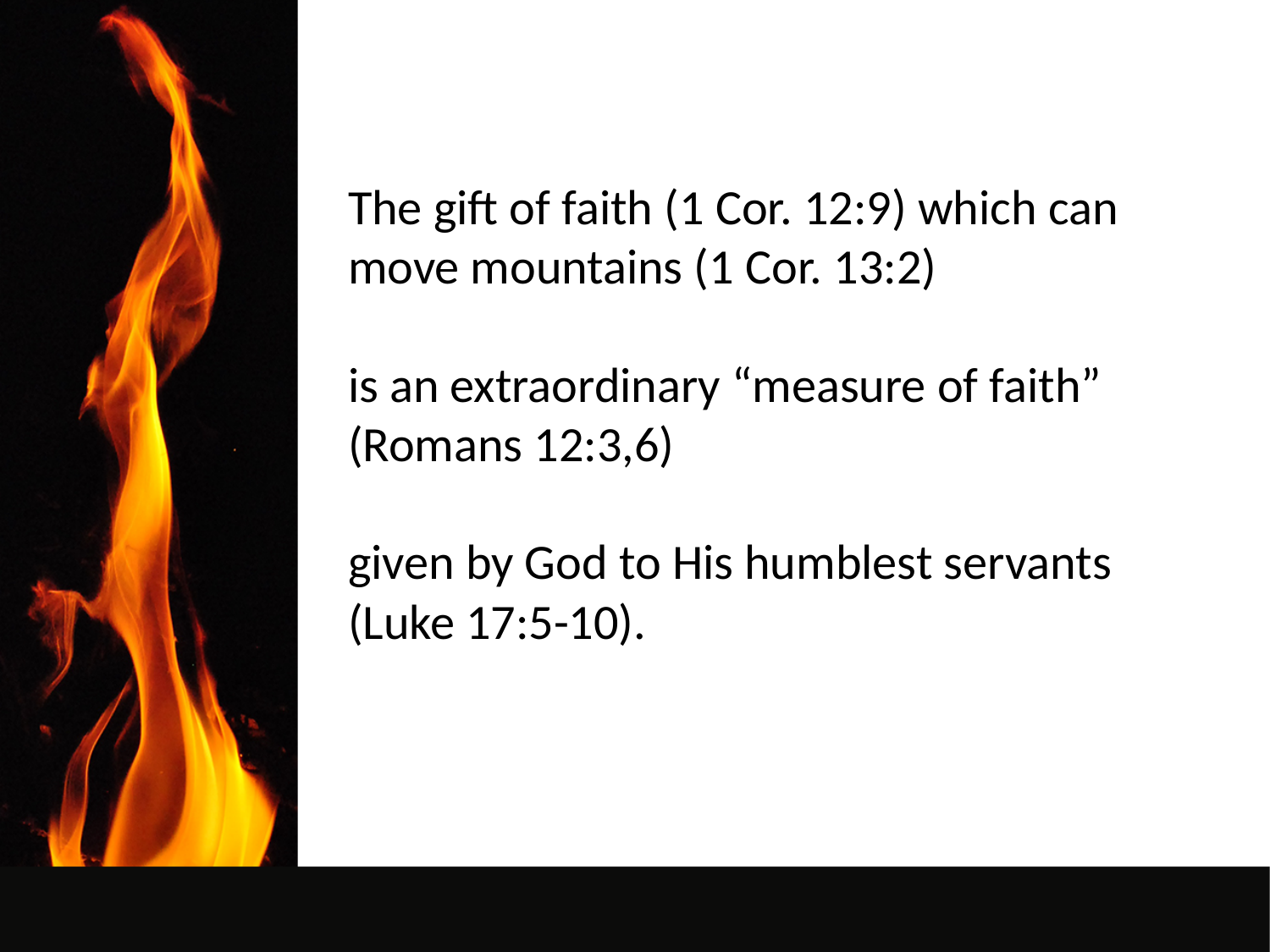

The gift of faith (1 Cor. 12:9) which can move mountains (1 Cor. 13:2)
is an extraordinary “measure of faith” (Romans 12:3,6)
given by God to His humblest servants
(Luke 17:5-10).